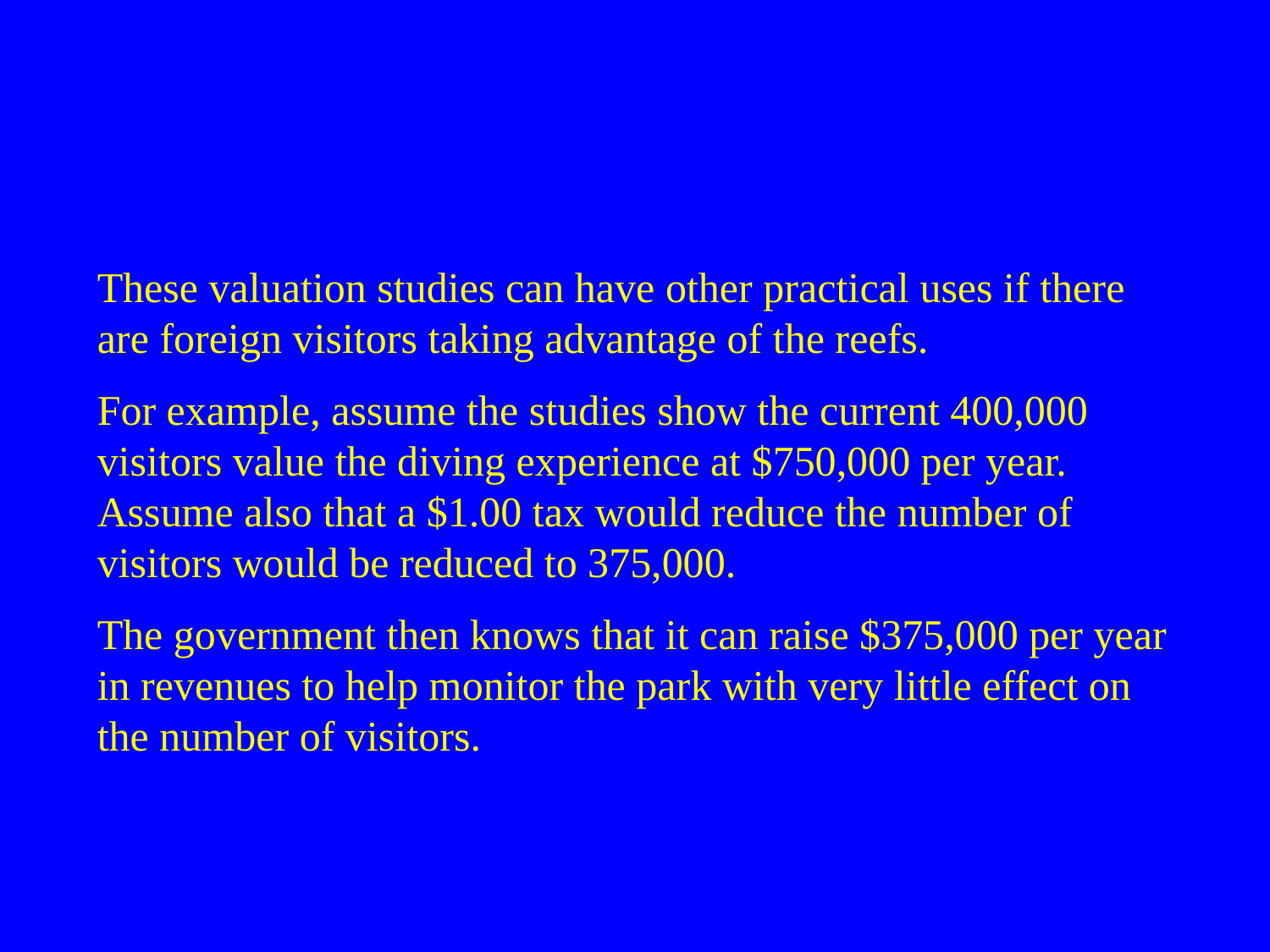

These valuation studies can have other practical uses if there are foreign visitors taking advantage of the reefs.
For example, assume the studies show the current 400,000 visitors value the diving experience at $750,000 per year. Assume also that a $1.00 tax would reduce the number of visitors would be reduced to 375,000.
The government then knows that it can raise $375,000 per year in revenues to help monitor the park with very little effect on the number of visitors.